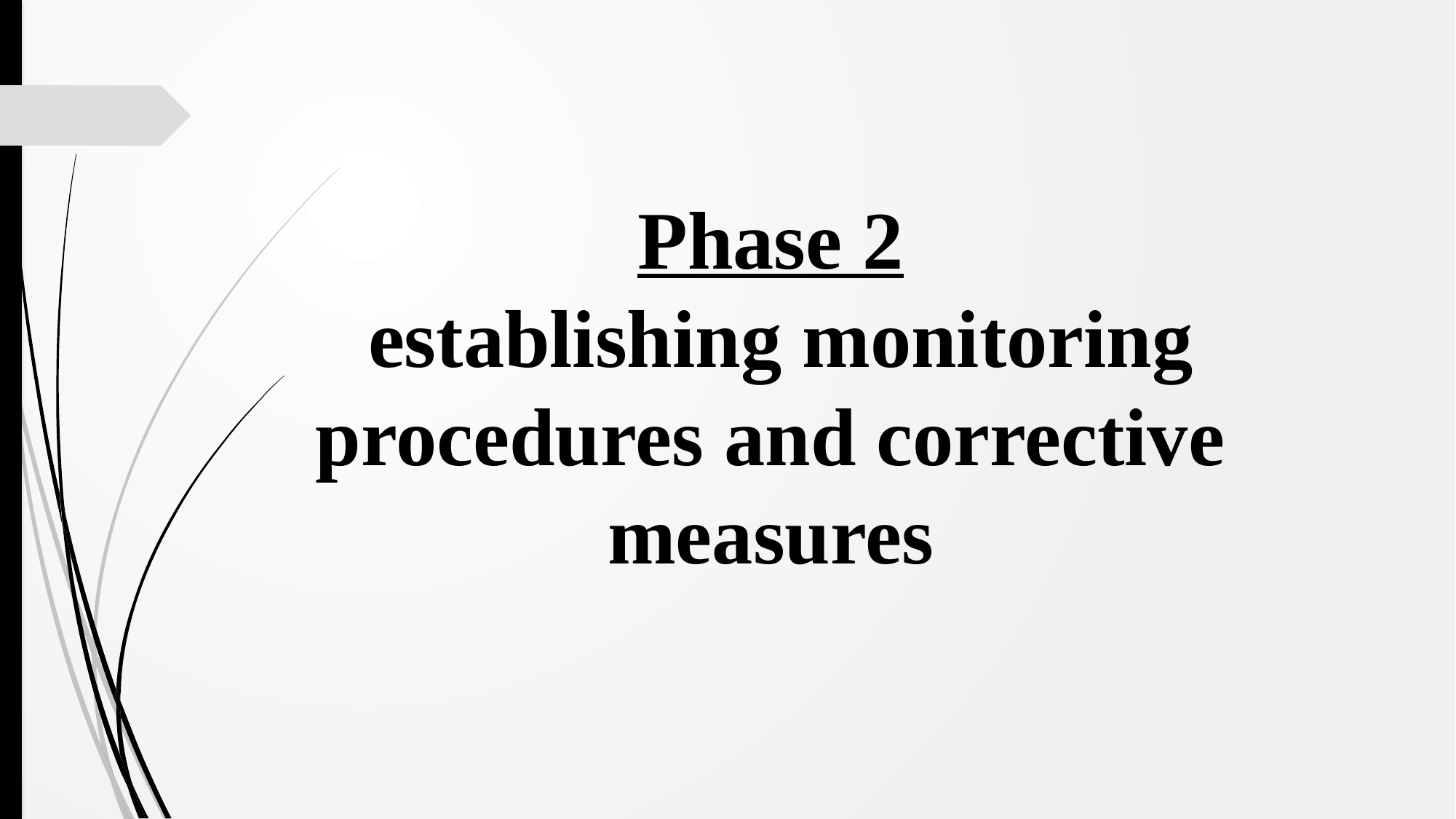

# Phase 2 establishing monitoring procedures and corrective measures